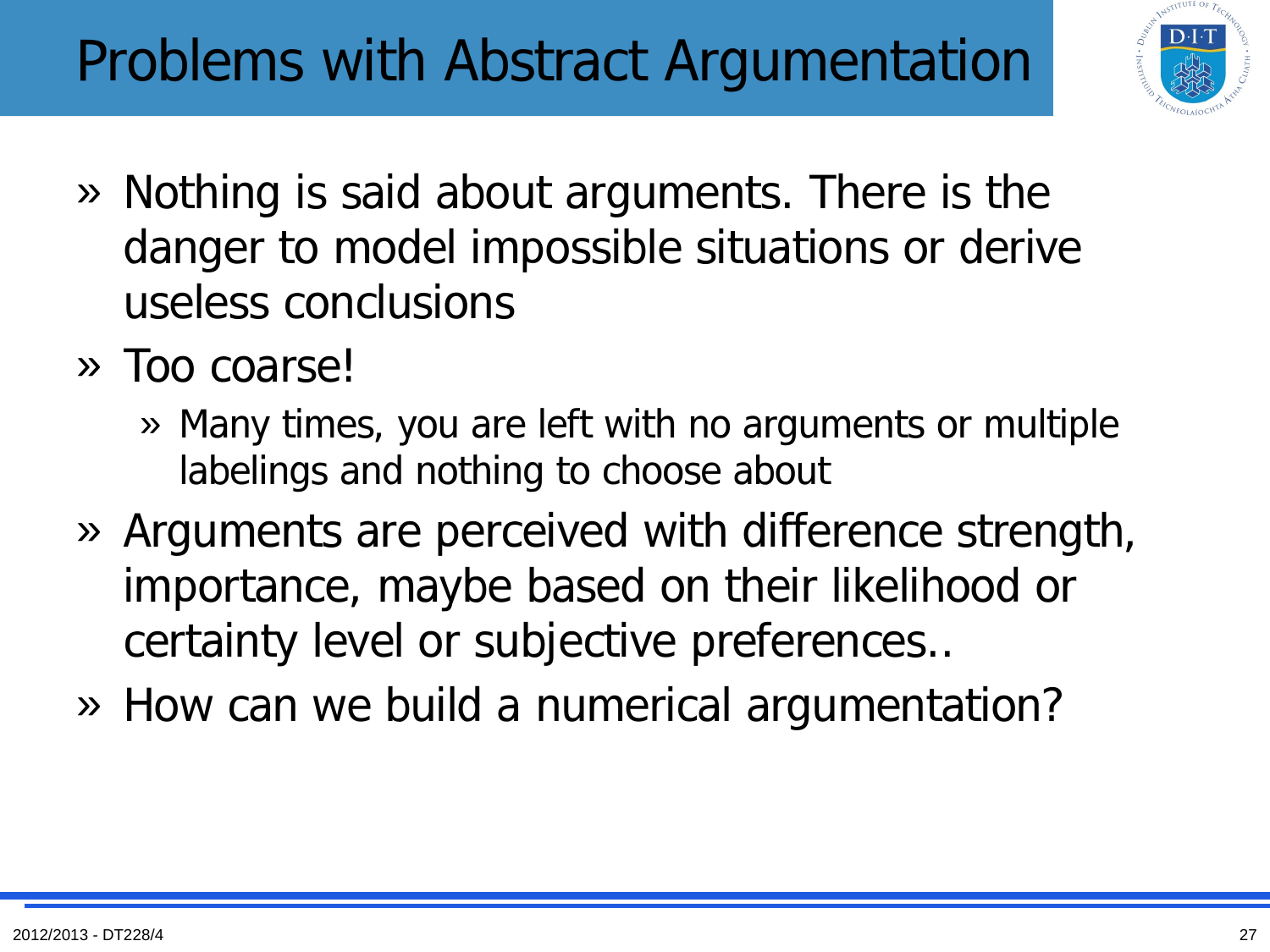

# Problems with Abstract Argumentation
Nothing is said about arguments. There is the danger to model impossible situations or derive useless conclusions
Too coarse!
Many times, you are left with no arguments or multiple labelings and nothing to choose about
Arguments are perceived with difference strength, importance, maybe based on their likelihood or certainty level or subjective preferences..
How can we build a numerical argumentation?
2012/2013 - DT228/4
27